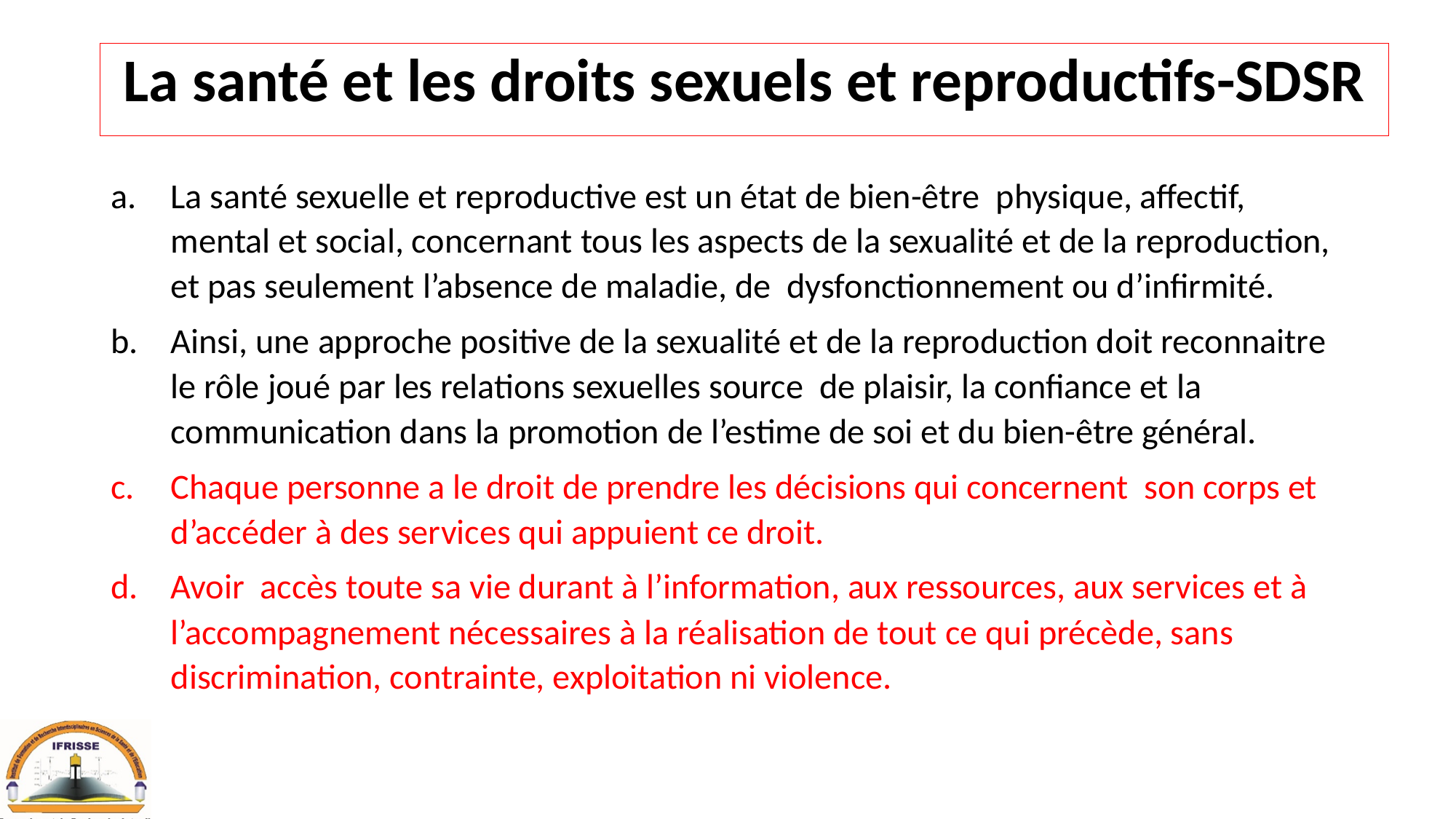

# La santé et les droits sexuels et reproductifs-SDSR
La santé sexuelle et reproductive est un état de bien-être  physique, affectif, mental et social, concernant tous les aspects de la sexualité et de la reproduction, et pas seulement l’absence de maladie, de  dysfonctionnement ou d’infirmité.
Ainsi, une approche positive de la sexualité et de la reproduction doit reconnaitre le rôle joué par les relations sexuelles source  de plaisir, la confiance et la communication dans la promotion de l’estime de soi et du bien-être général.
Chaque personne a le droit de prendre les décisions qui concernent  son corps et d’accéder à des services qui appuient ce droit.
Avoir  accès toute sa vie durant à l’information, aux ressources, aux services et à l’accompagnement nécessaires à la réalisation de tout ce qui précède, sans discrimination, contrainte, exploitation ni violence.